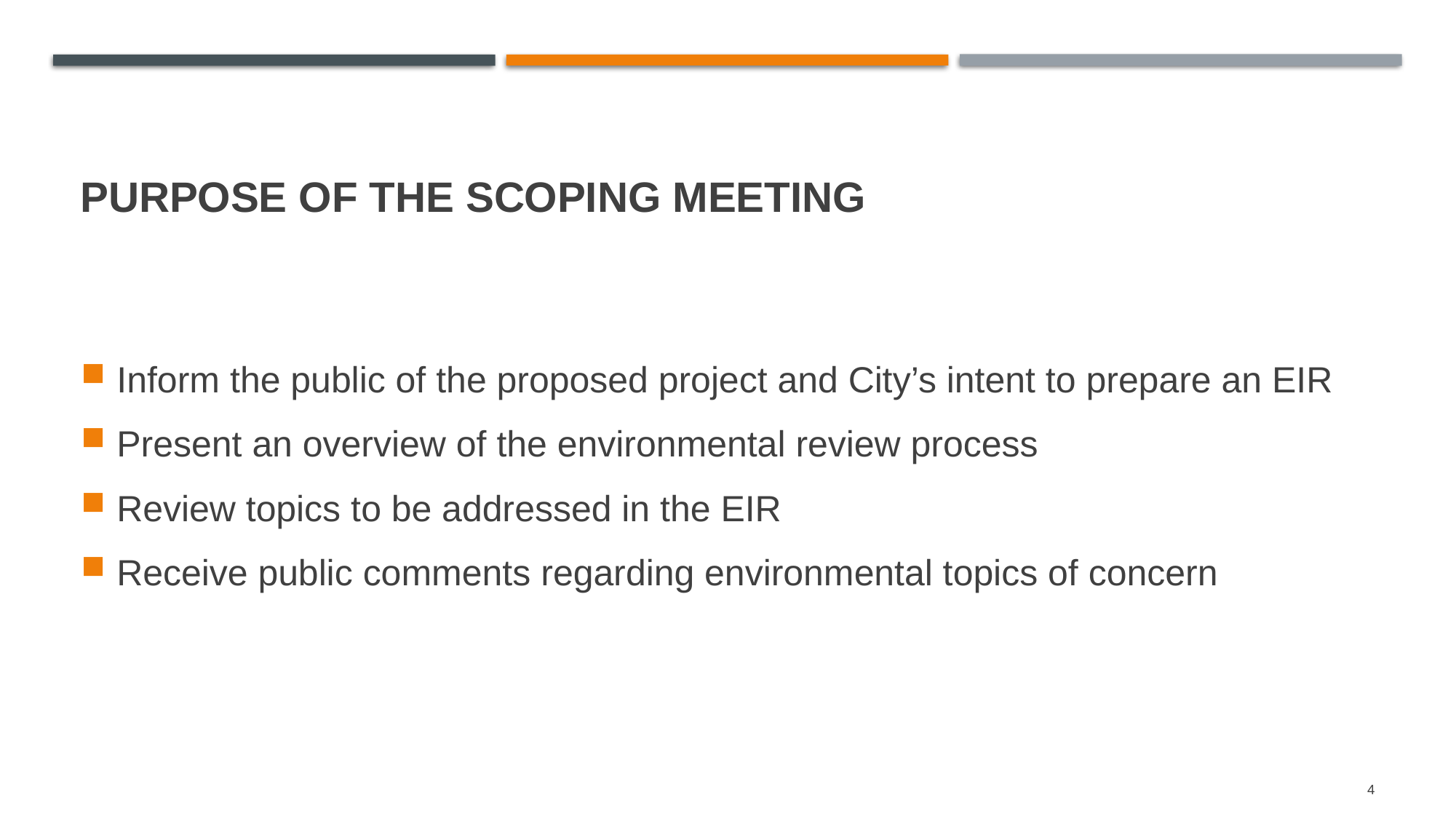

# Purpose of the scoping meeting
Inform the public of the proposed project and City’s intent to prepare an EIR
Present an overview of the environmental review process
Review topics to be addressed in the EIR
Receive public comments regarding environmental topics of concern

4